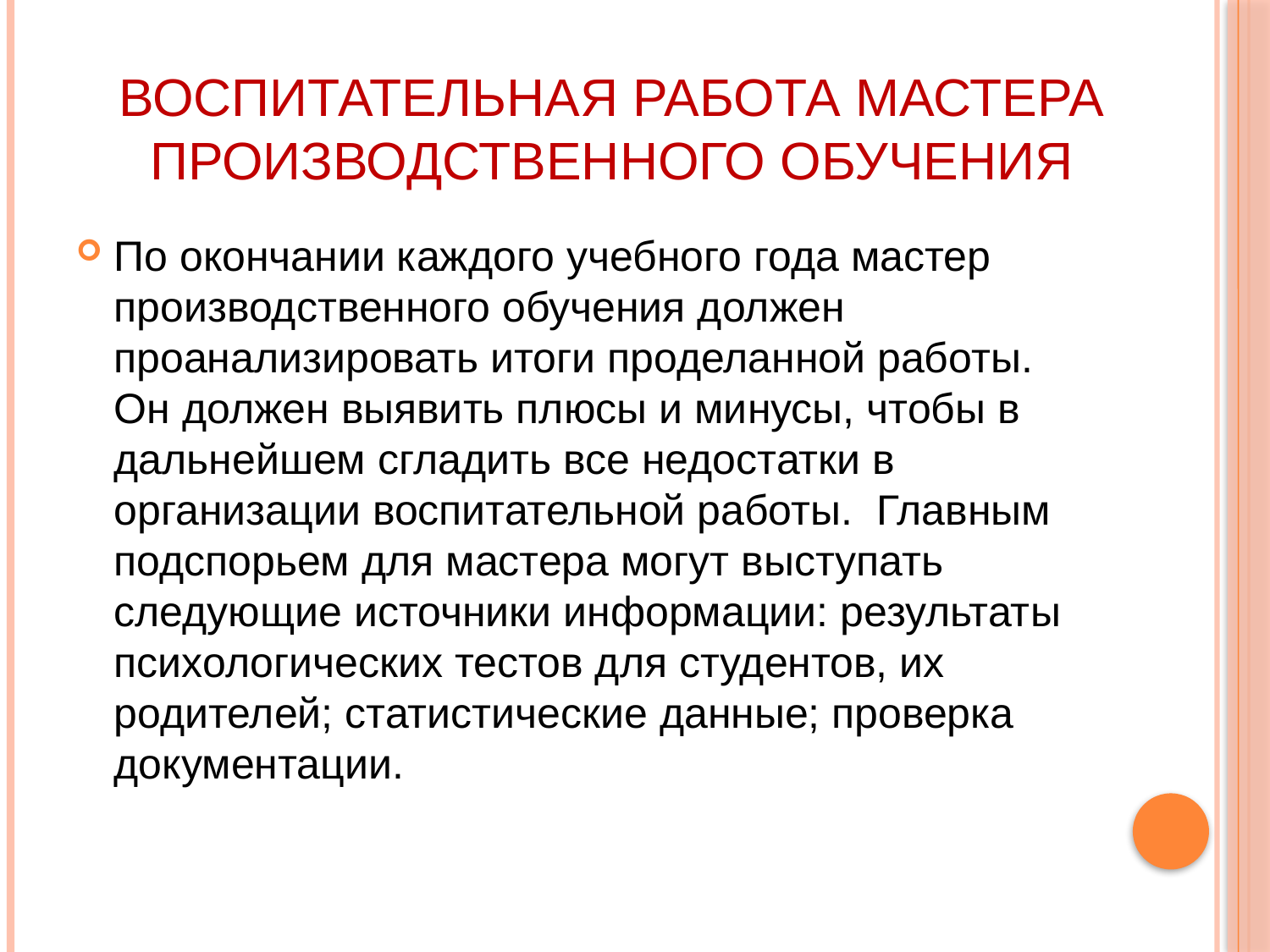

# ВОСПИТАТЕЛЬНАЯ РАБОТА МАСТЕРА ПРОИЗВОДСТВЕННОГО ОБУЧЕНИЯ
По окончании каждого учебного года мастер производственного обучения должен проанализировать итоги проделанной работы. Он должен выявить плюсы и минусы, чтобы в дальнейшем сгладить все недостатки в организации воспитательной работы.  Главным подспорьем для мастера могут выступать следующие источники информации: результаты психологических тестов для студентов, их родителей; статистические данные; проверка документации.